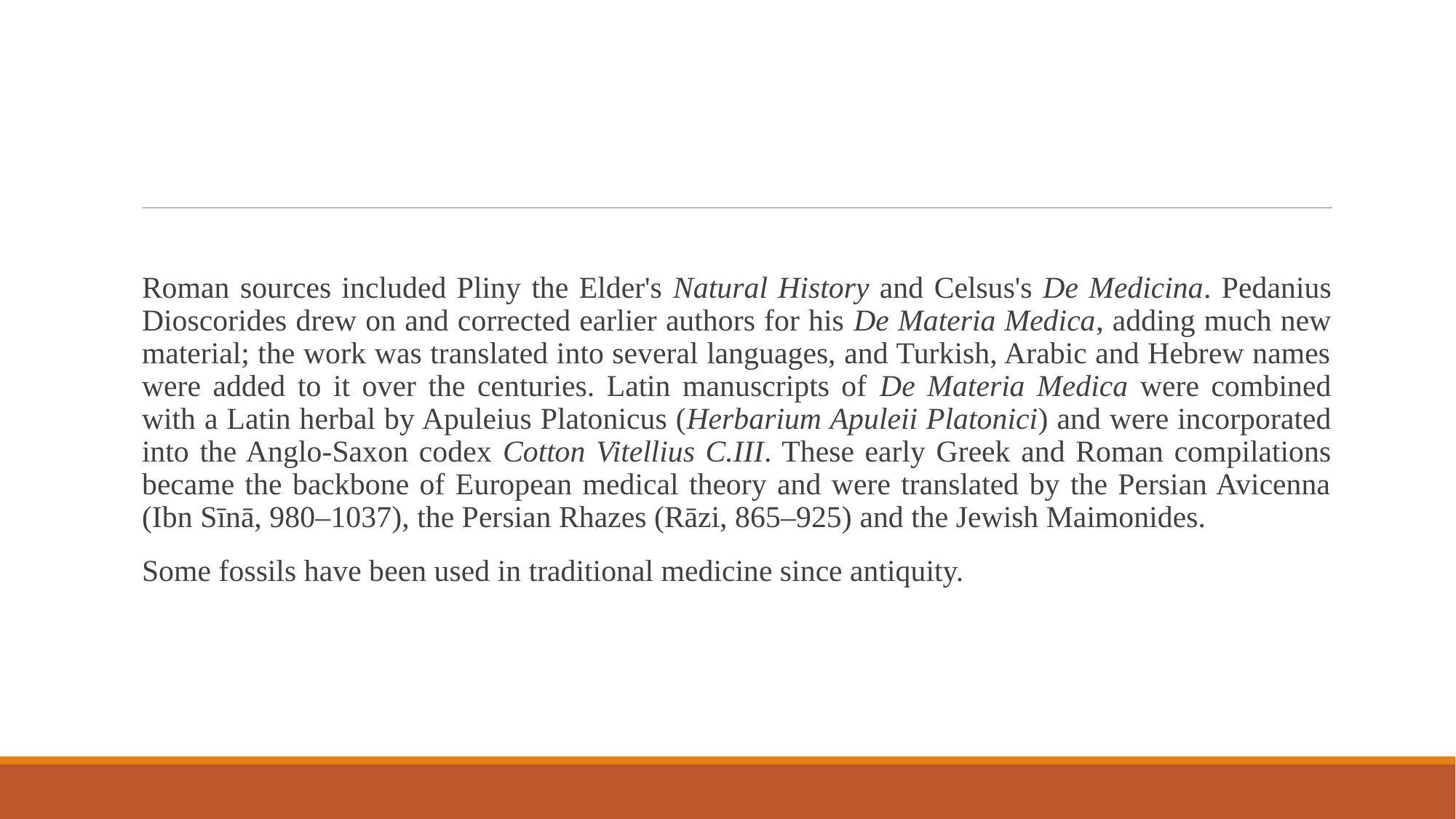

Roman sources included Pliny the Elder's Natural History and Celsus's De Medicina. Pedanius Dioscorides drew on and corrected earlier authors for his De Materia Medica, adding much new material; the work was translated into several languages, and Turkish, Arabic and Hebrew names were added to it over the centuries. Latin manuscripts of De Materia Medica were combined with a Latin herbal by Apuleius Platonicus (Herbarium Apuleii Platonici) and were incorporated into the Anglo-Saxon codex Cotton Vitellius C.III. These early Greek and Roman compilations became the backbone of European medical theory and were translated by the Persian Avicenna (Ibn Sīnā, 980–1037), the Persian Rhazes (Rāzi, 865–925) and the Jewish Maimonides.
Some fossils have been used in traditional medicine since antiquity.